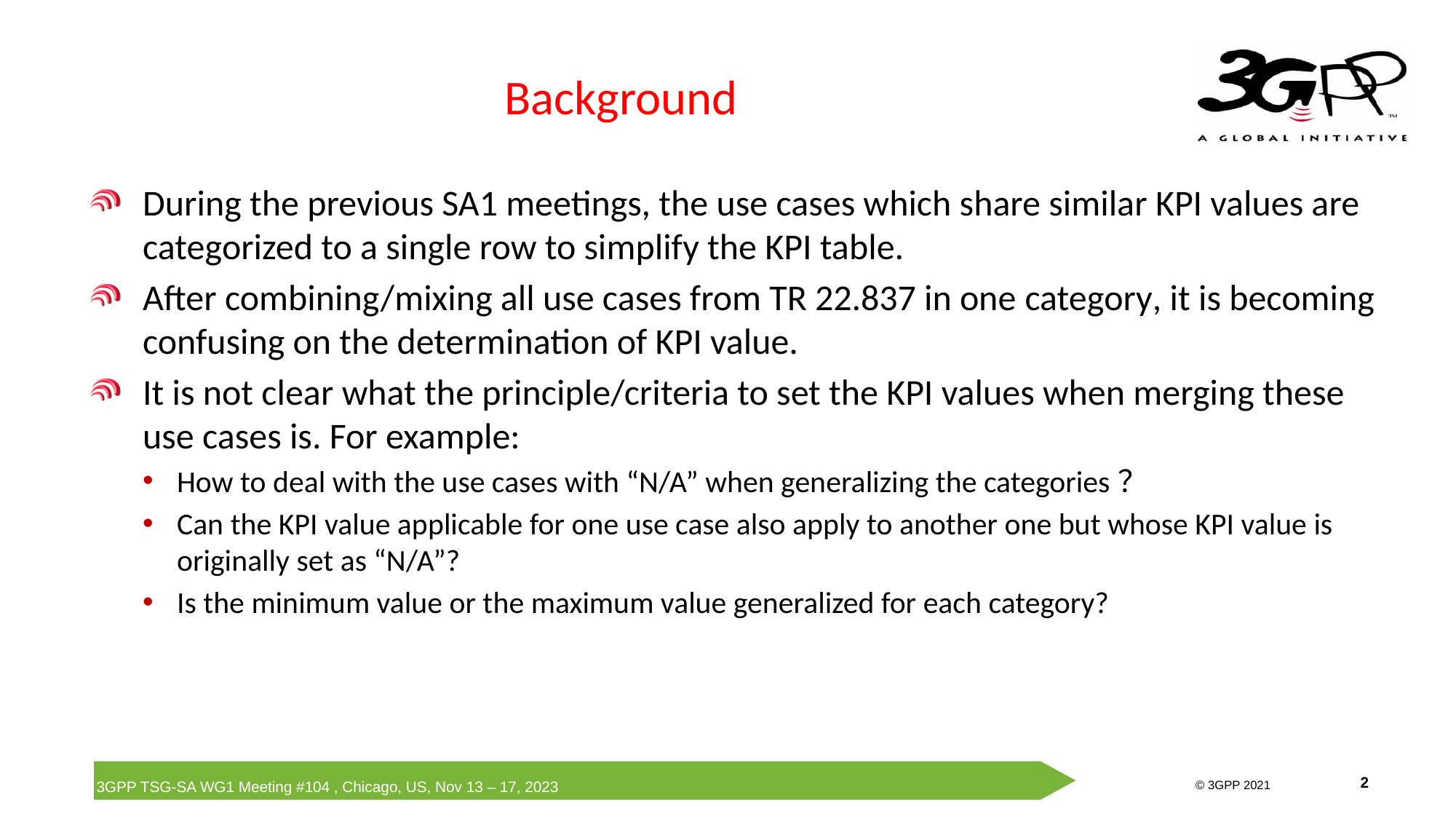

# Background
During the previous SA1 meetings, the use cases which share similar KPI values are categorized to a single row to simplify the KPI table.
After combining/mixing all use cases from TR 22.837 in one category, it is becoming confusing on the determination of KPI value.
It is not clear what the principle/criteria to set the KPI values when merging these use cases is. For example:
How to deal with the use cases with “N/A” when generalizing the categories？
Can the KPI value applicable for one use case also apply to another one but whose KPI value is originally set as “N/A”?
Is the minimum value or the maximum value generalized for each category?